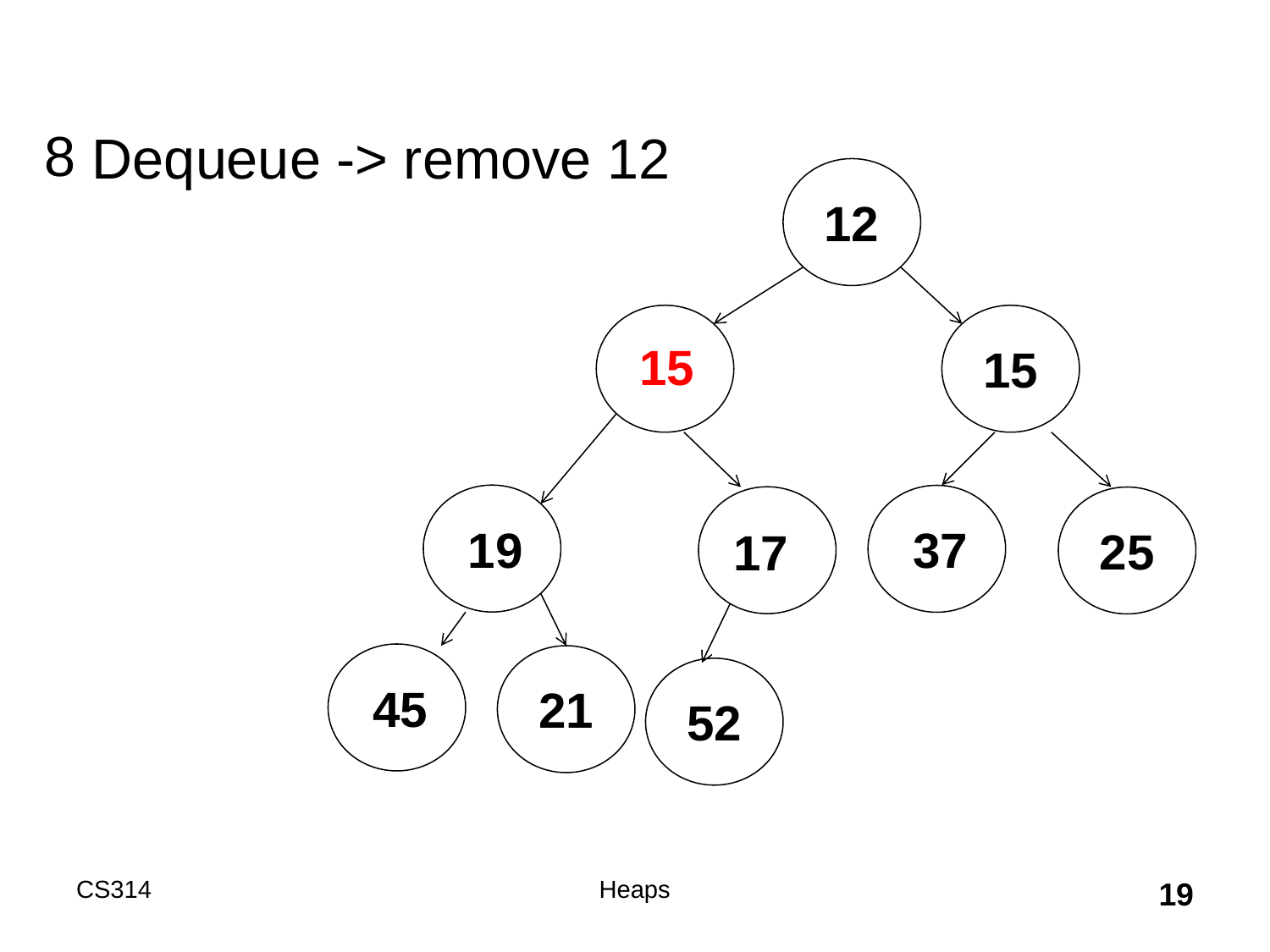

Dequeue -> remove 12

12

15
15

19
37
25
17

45
21
52
CS314
Heaps
19